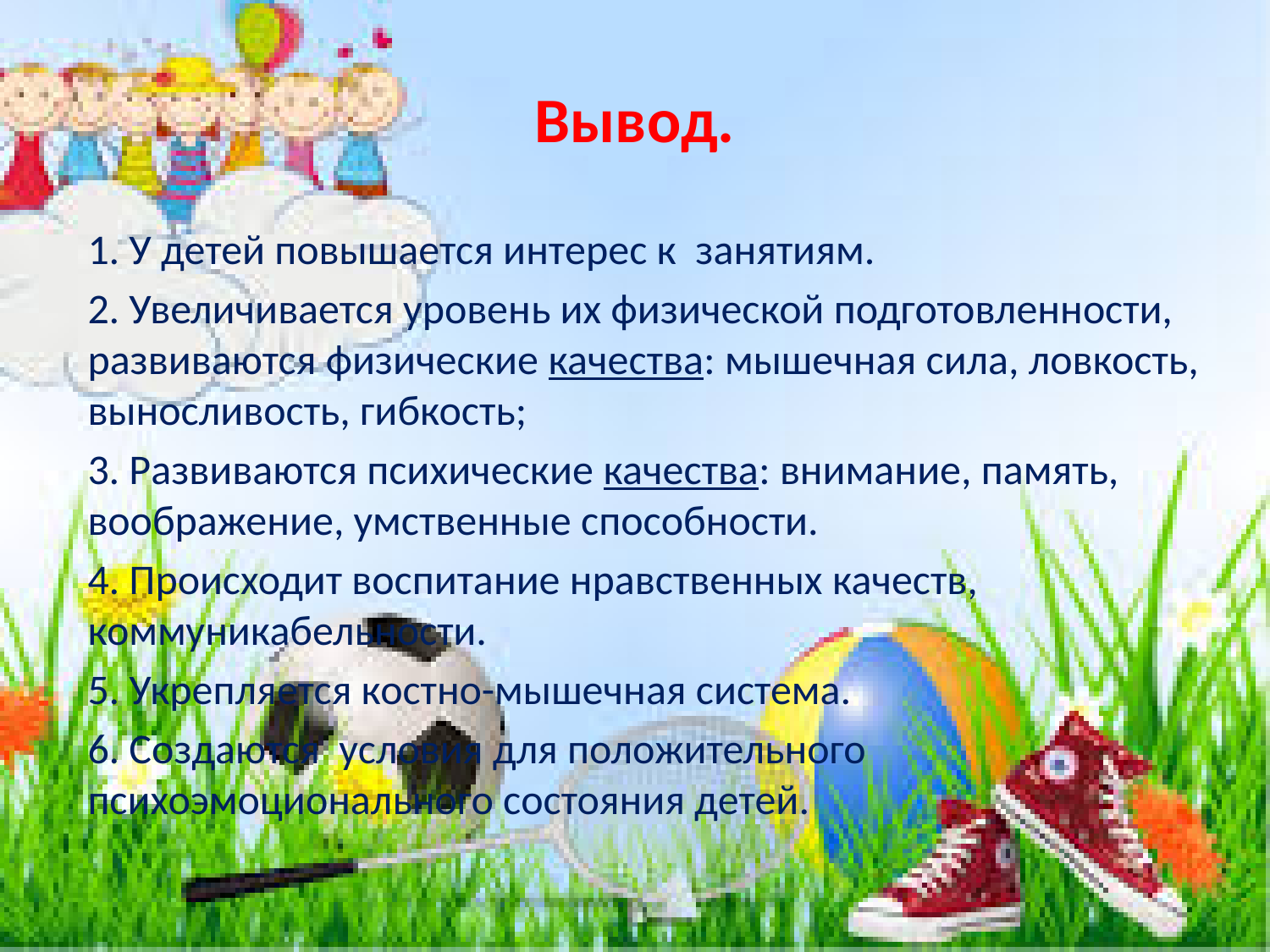

# Вывод.
1. У детей повышается интерес к  занятиям.
2. Увеличивается уровень их физической подготовленности, развиваются физические качества: мышечная сила, ловкость, выносливость, гибкость;
3. Развиваются психические качества: внимание, память, воображение, умственные способности.
4. Происходит воспитание нравственных качеств, коммуникабельности.
5. Укрепляется костно-мышечная система.
6. Создаются  условия для положительного психоэмоционального состояния детей.